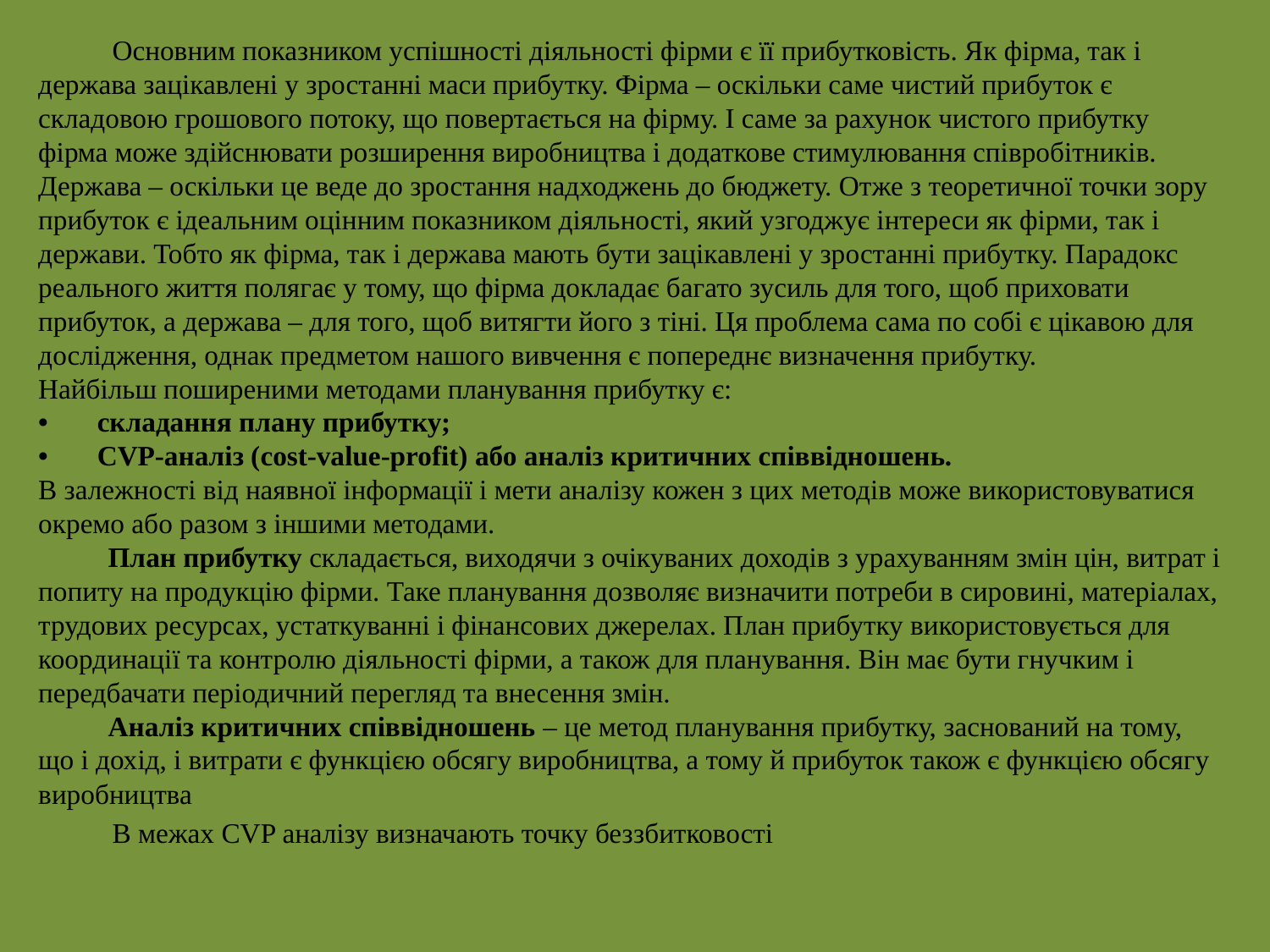

Основним показником успішності діяльності фірми є її прибутковість. Як фірма, так і держава зацікавлені у зростанні маси прибутку. Фірма – оскільки саме чистий прибуток є складовою грошового потоку, що повертається на фірму. І саме за рахунок чистого прибутку фірма може здійснювати розширення виробництва і додаткове стимулювання співробітників. Держава – оскільки це веде до зростання надходжень до бюджету. Отже з теоретичної точки зору прибуток є ідеальним оцінним показником діяльності, який узгоджує інтереси як фірми, так і держави. Тобто як фірма, так і держава мають бути зацікавлені у зростанні прибутку. Парадокс реального життя полягає у тому, що фірма докладає багато зусиль для того, щоб приховати прибуток, а держава – для того, щоб витягти його з тіні. Ця проблема сама по собі є цікавою для дослідження, однак предметом нашого вивчення є попереднє визначення прибутку.
Найбільш поширеними методами планування прибутку є:
•       складання плану прибутку;
•       CVP-аналіз (cost-value-profit) або аналіз критичних співвідношень.
В залежності від наявної інформації і мети аналізу кожен з цих методів може використовуватися окремо або разом з іншими методами.
          План прибутку складається, виходячи з очікуваних доходів з урахуванням змін цін, витрат і попиту на продукцію фірми. Таке планування дозволяє визначити потреби в сировині, матеріалах, трудових ресурсах, устаткуванні і фінансових джерелах. План прибутку використовується для координації та контролю діяльності фірми, а також для планування. Він має бути гнучким і передбачати періодичний перегляд та внесення змін.
          Аналіз критичних співвідношень – це метод планування прибутку, заснований на тому, що і дохід, і витрати є функцією обсягу виробництва, а тому й прибуток також є функцією обсягу виробництва
В межах CVP аналізу визначають точку беззбитковості